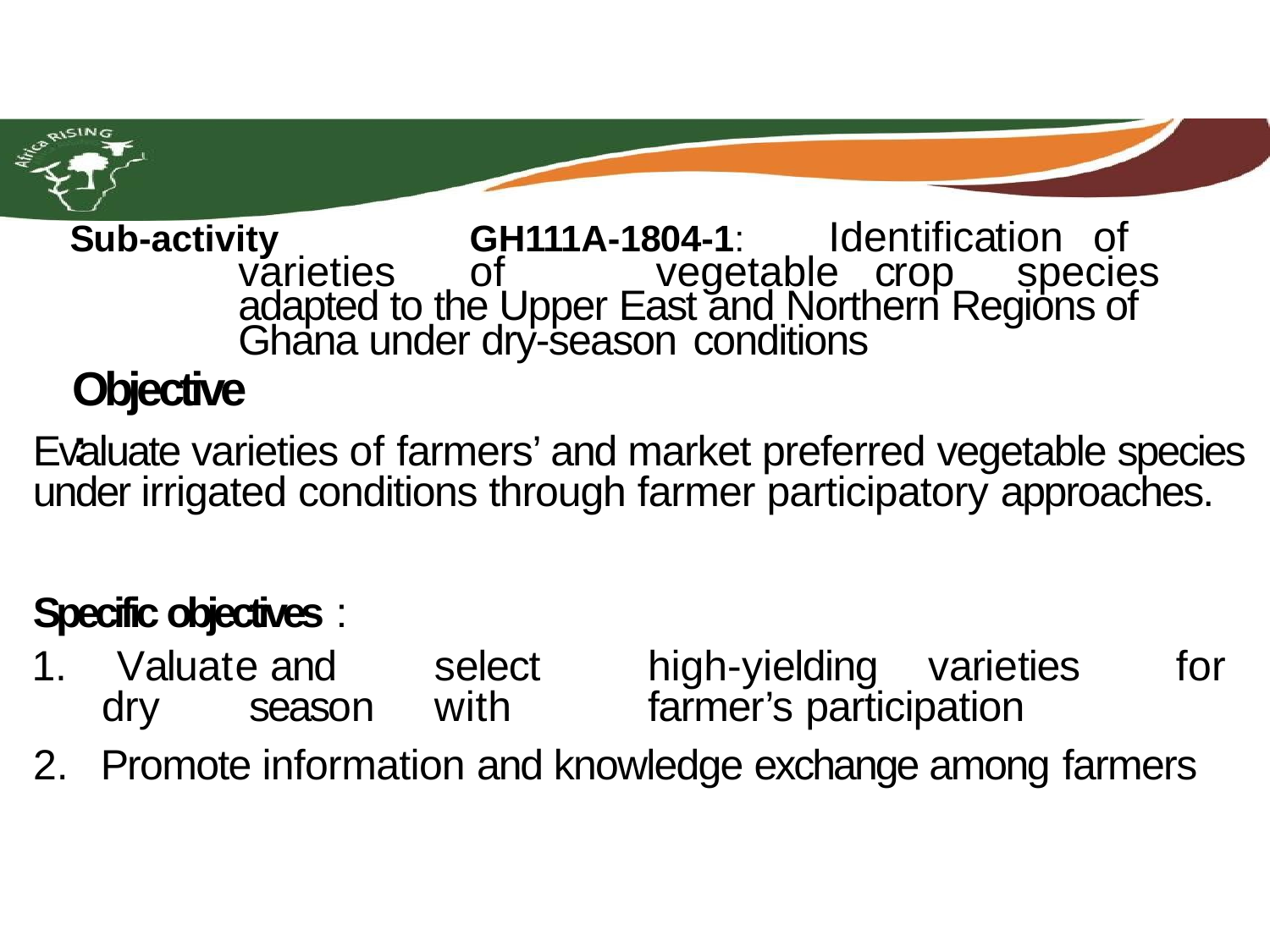

Sub-activity	GH111A-1804-1:	Identification	of	varieties	of	vegetable	crop	species   	adapted to the Upper East and Northern Regions of 	Ghana under dry-season conditions
# Objective:
Evaluate varieties of farmers’ and market preferred vegetable species under irrigated conditions through farmer participatory approaches.

Specific objectives :
     Valuate and	select	high-yielding	varieties	for	dry	season	with  	farmer’s participation
 Promote information and knowledge exchange among farmers